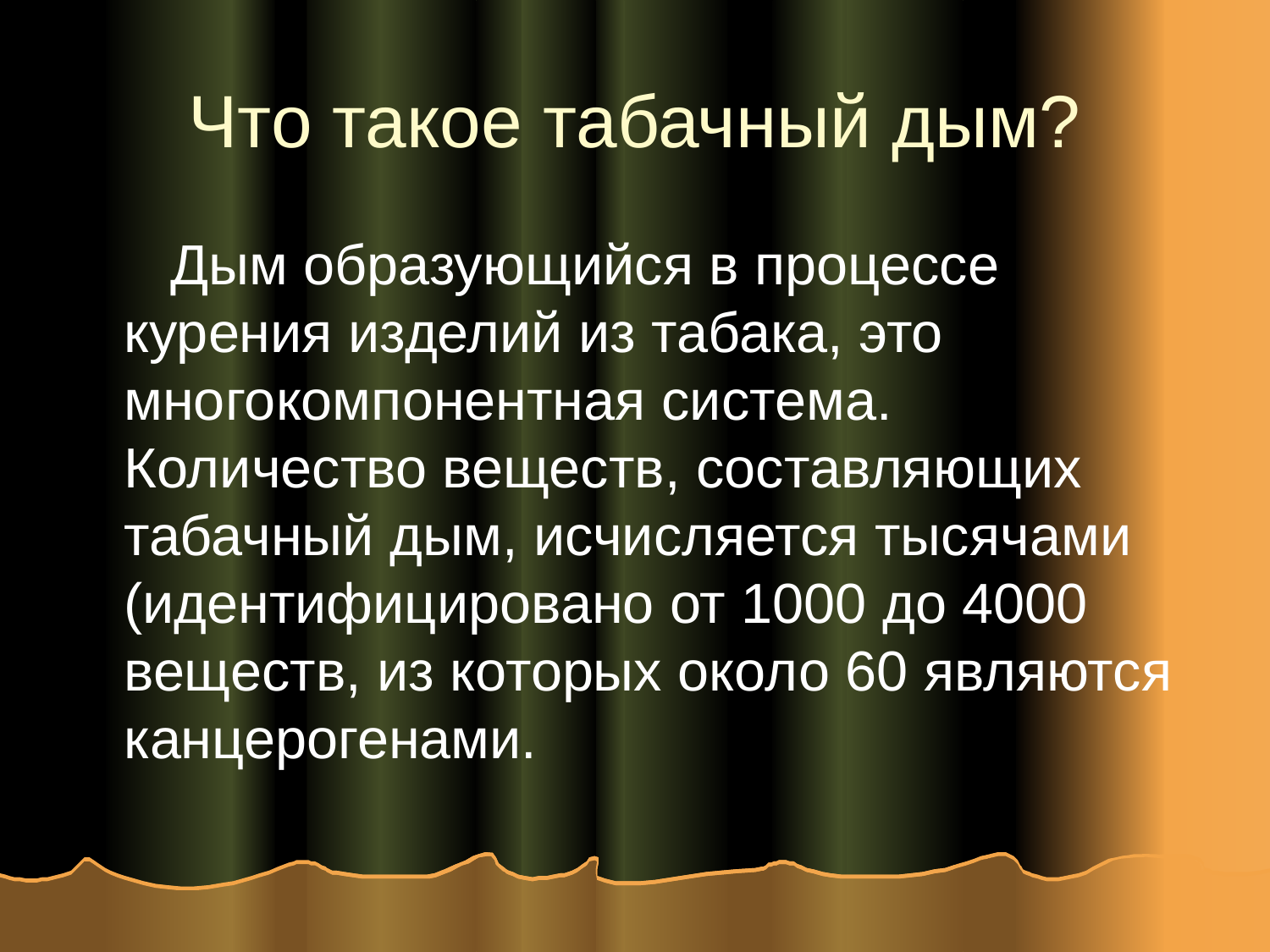

# Что такое табачный дым?
      Дым образующийся в процессе курения изделий из табака, это многокомпонентная система. Количество веществ, составляющих табачный дым, исчисляется тысячами (идентифицировано от 1000 до 4000 веществ, из которых около 60 являются канцерогенами.